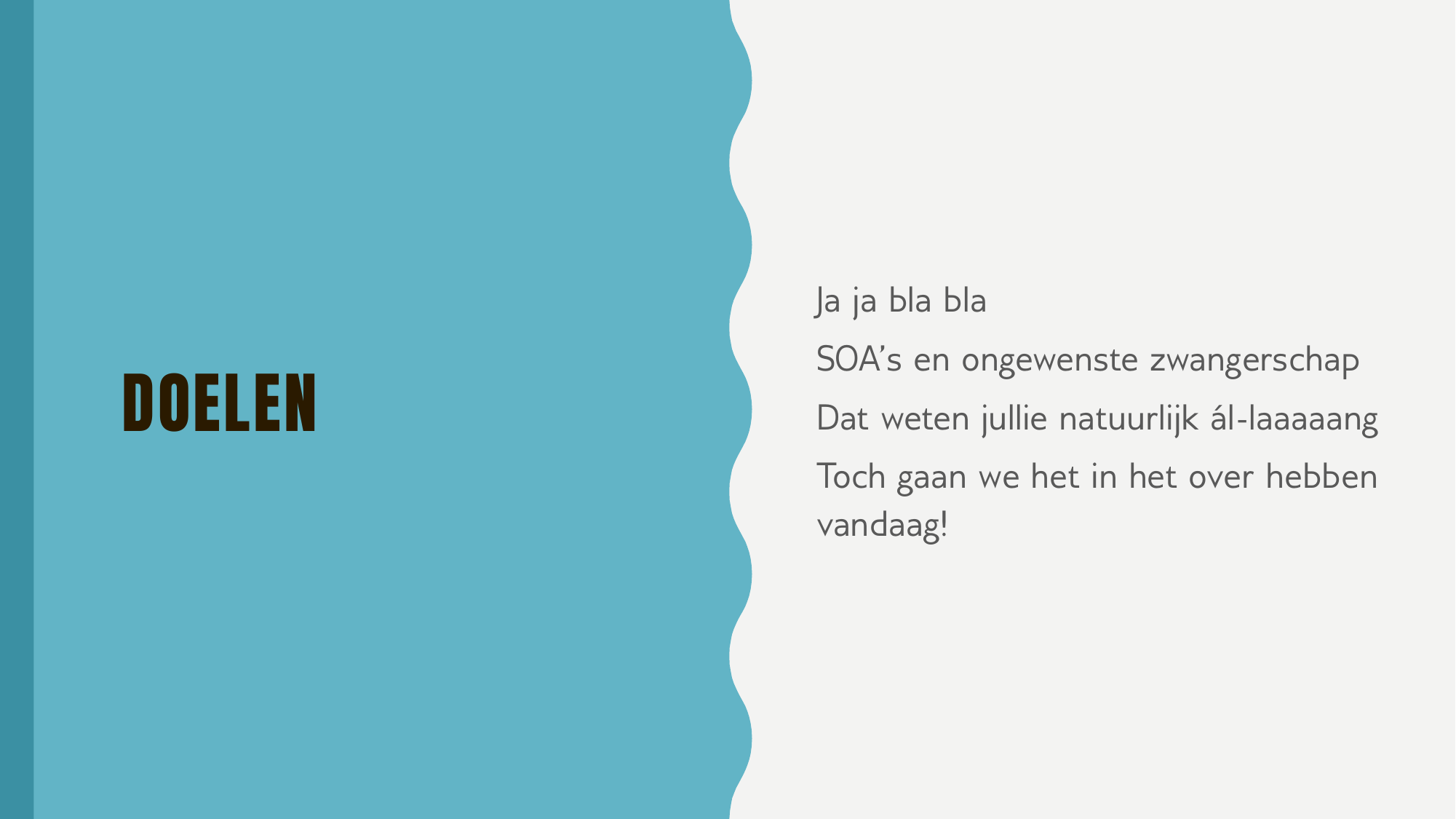

Ja ja bla bla
SOA’s en ongewenste zwangerschap
Dat weten jullie natuurlijk ál-laaaaang
Toch gaan we het in het over hebben vandaag!
# Doelen